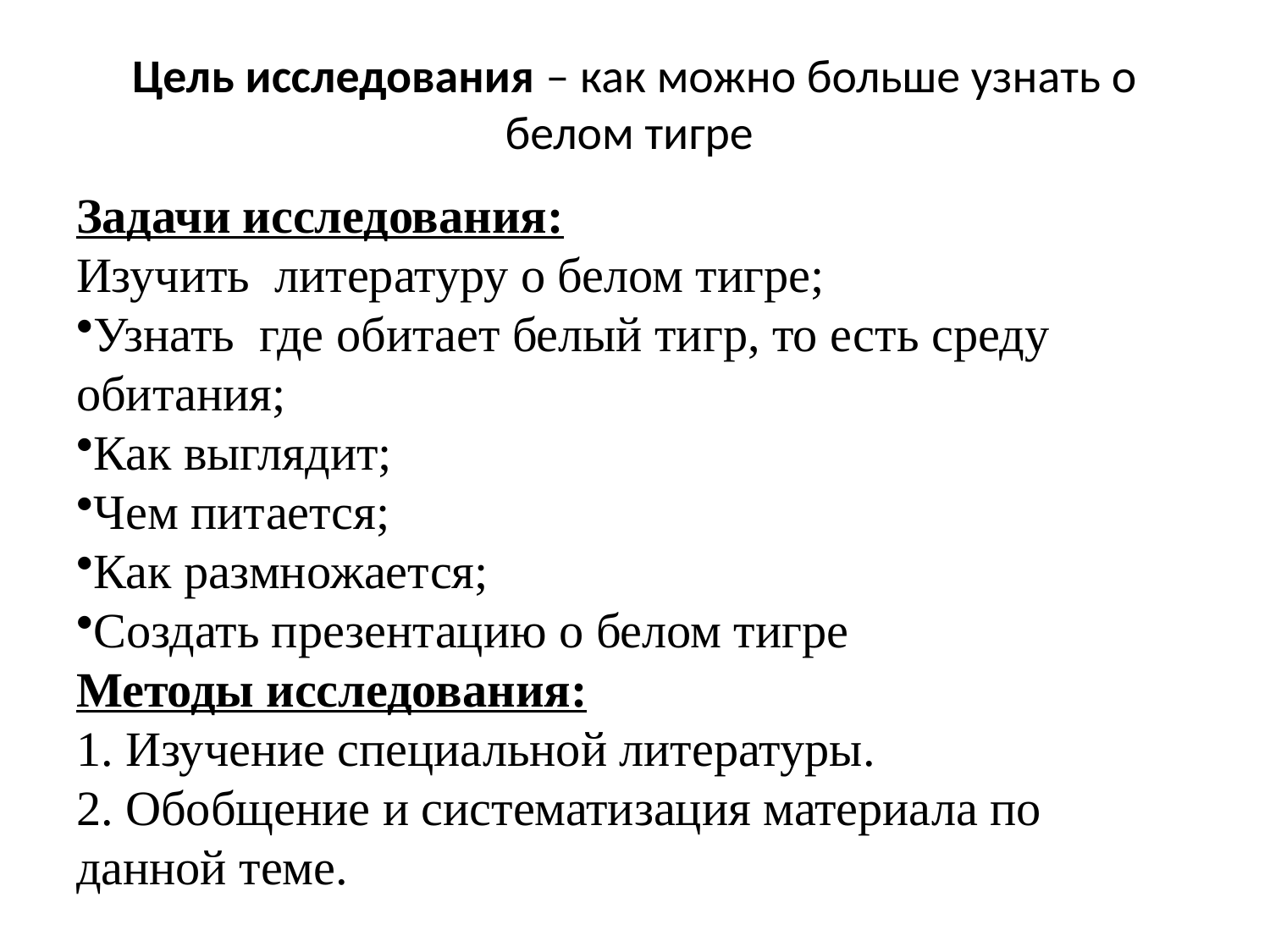

# Цель исследования – как можно больше узнать о белом тигре
Задачи исследования:
Изучить  литературу о белом тигре;
Узнать  где обитает белый тигр, то есть среду обитания;
Как выглядит;
Чем питается;
Как размножается;
Создать презентацию о белом тигре
Методы исследования:
1. Изучение специальной литературы.
2. Обобщение и систематизация материала по
данной теме.